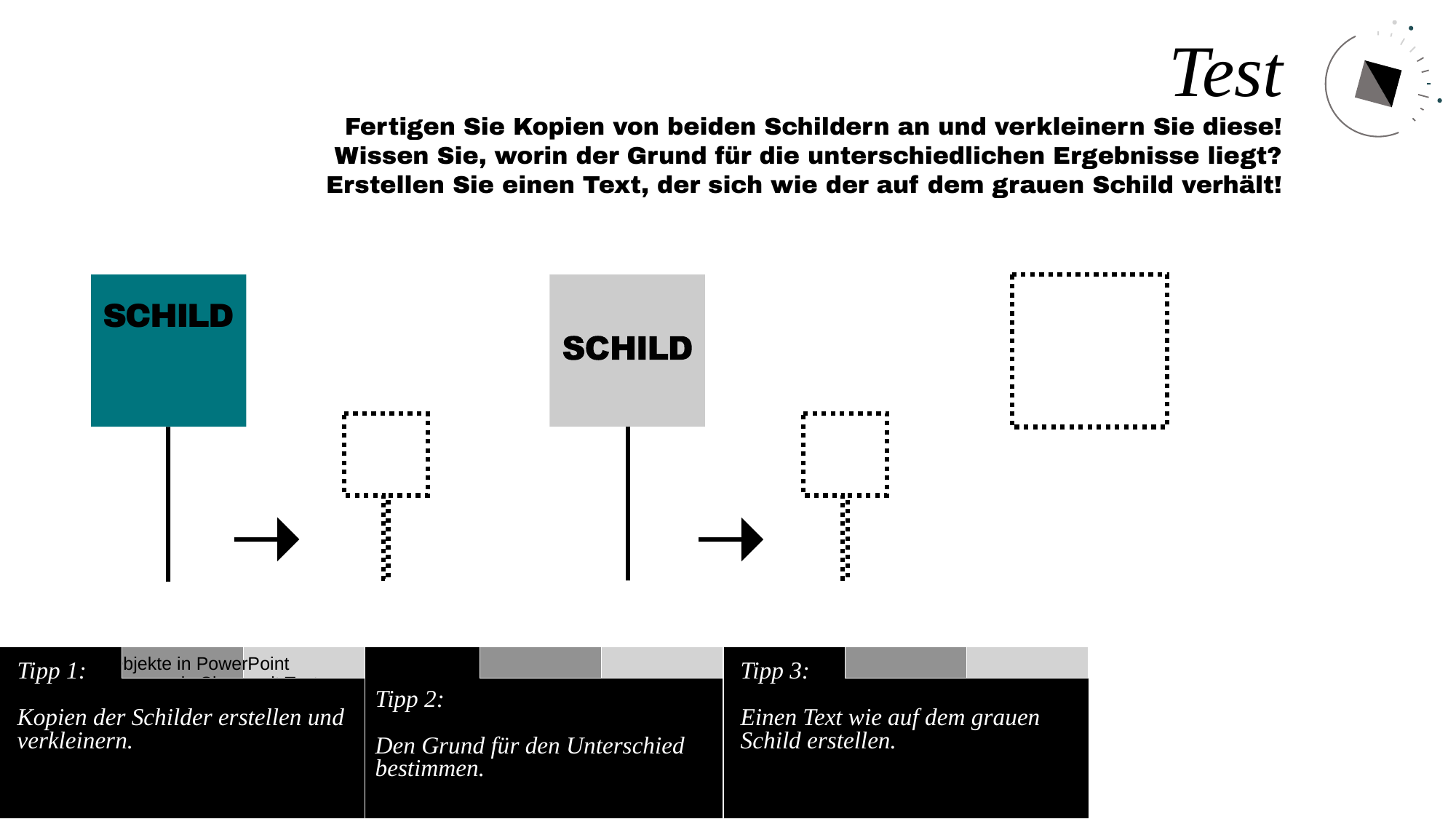

Test
Fertigen Sie Kopien von beiden Schildern an und verkleinern Sie diese!
Wissen Sie, worin der Grund für die unterschiedlichen Ergebnisse liegt?
Erstellen Sie einen Text, der sich wie der auf dem grauen Schild verhält!
SCHILD

Kopieren: [Strg] + [C], [Strg] + [V] bzw. [cmd] + [C], [cmd] + [V].
Duplizieren (Kopieren auf der selben Folie): [Strg] + [D] bzw. [cmd] + [D].
Skalieren: einen Eck-Anfasser mit gedrückter [Umschalte]-Taste ziehen.
Sie können Objekte in PowerPoint genauso kopieren, wie Sie es mit Texten (zum Beispiel in Word) machen würden.
Die Größe ändern Sie über die weißen Anfasser, die beim Anklicken der Form erscheinen.
Tipp 1:
Kopien der Schilder erstellen und verkleinern.
Das grüne Schild ist ein [Textfeld] und enthält damit echten Text. Seine Größe orientiert sich am festgesetzten [Schriftgrad].
Der Text auf dem grauen Schild ist eine Form und lässt sich deshalb skalieren.
Der Text auf dem grünen Schild behält seine Größe stets bei, der Text auf dem grauen Schild lässt sich einfach skalieren. Welche verschiedenen Objekte in PowerPoint haben diese Eigenschaften?
Tipp 2:
Den Grund für den Unterschied bestimmen.
Klicken Sie rechts unter Ihrer [Form] auf die Folie, halten und ziehen Sie nach link oben, bis Sie [Form] und [Textfeld| in die Auswahl eingeschlossen haben. Klicken Sie auf [Formformat], [Formen zusammenführen], [Schnittmenge bilden].
Ihre Aufgabe besteht darin, Text in eine [Form] umzuwandeln.
Die Materialen, die Sie dafür einfügen müssen, sind ein [Textfeld] mit Text und eine beliebige Hilfs-[Form], die Ihren Text vollständig bedeckt.
Tipp 3:
Einen Text wie auf dem grauen Schild erstellen.